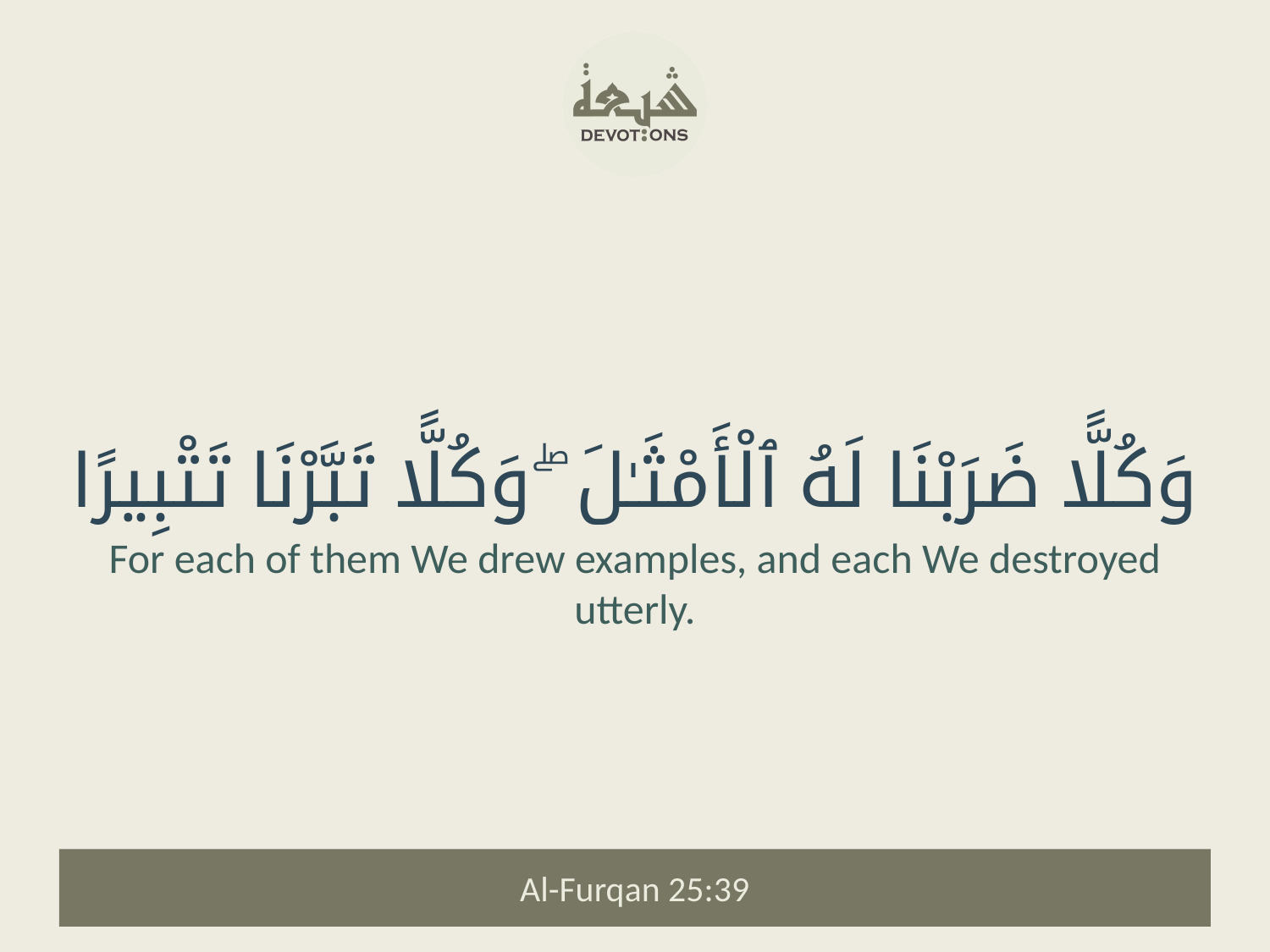

وَكُلًّا ضَرَبْنَا لَهُ ٱلْأَمْثَـٰلَ ۖ وَكُلًّا تَبَّرْنَا تَتْبِيرًا
For each of them We drew examples, and each We destroyed utterly.
Al-Furqan 25:39